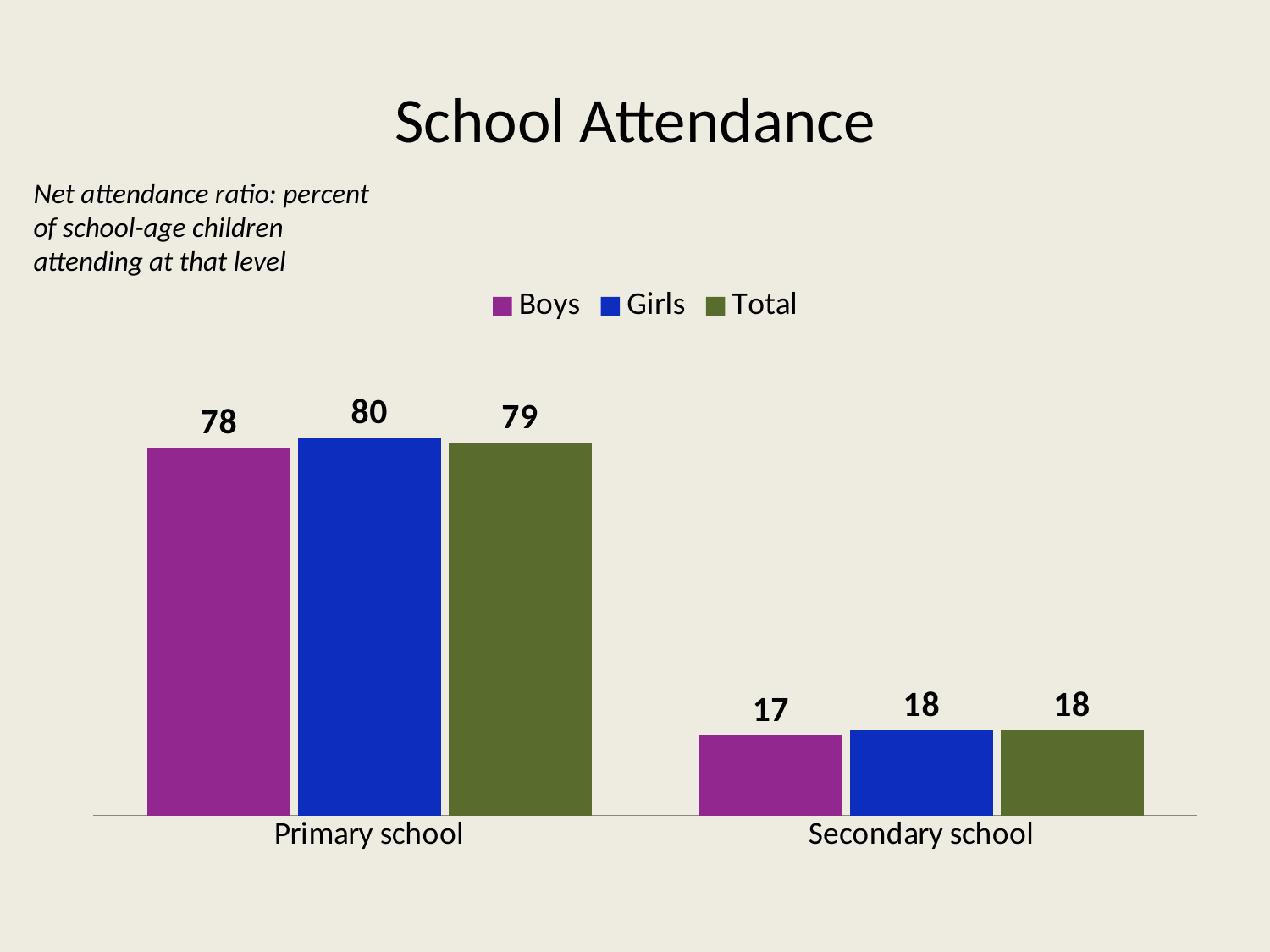

# School Attendance
Net attendance ratio: percent of school-age children attending at that level

### Chart

| Category | Boys | Girls | Total |
|---|---|---|---|
| Primary school | 78.0 | 80.0 | 79.0 |
| Secondary school | 17.0 | 18.0 | 18.0 |